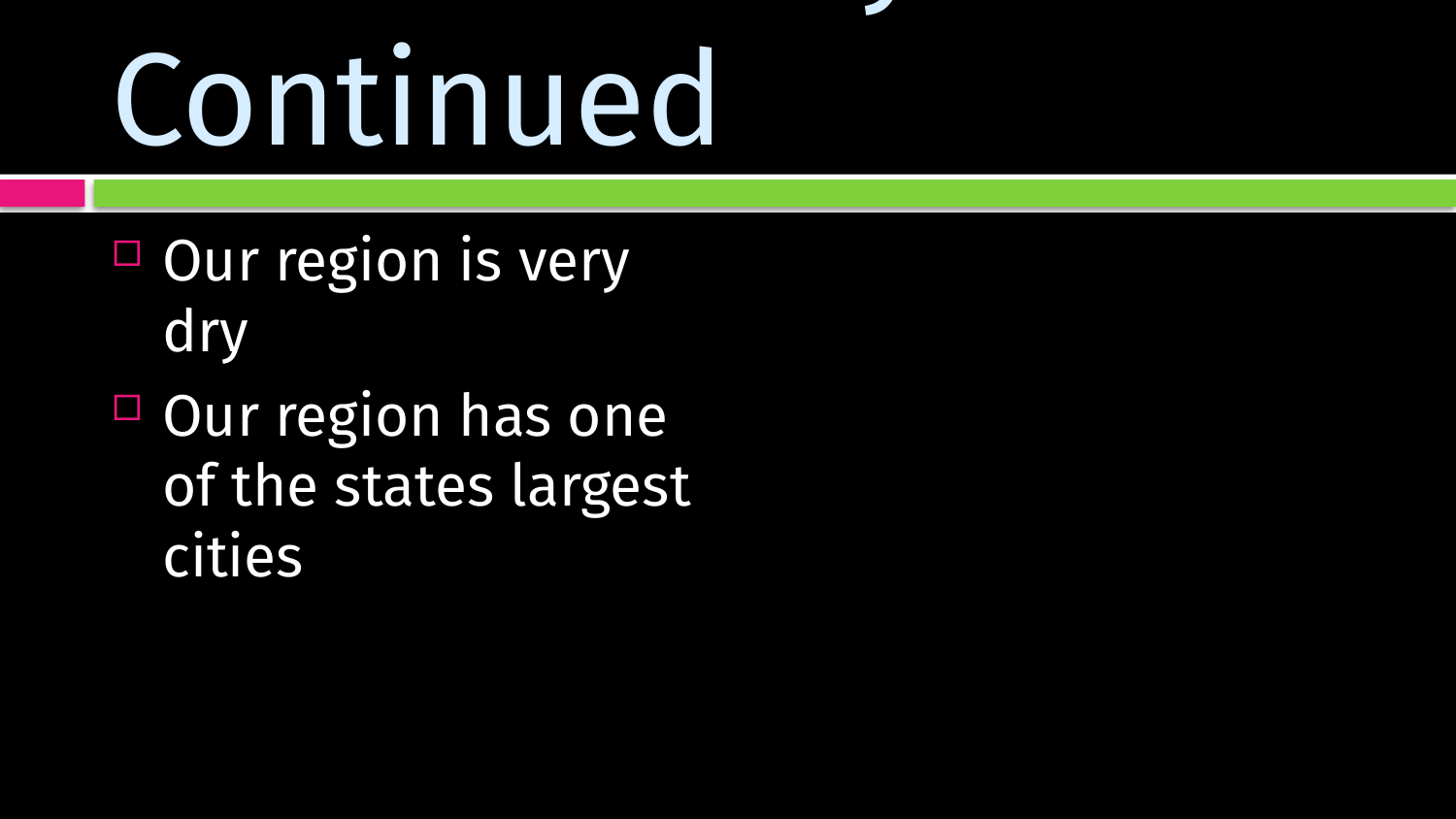

# The Summary Continued
Our region is very dry
Our region has one of the states largest cities